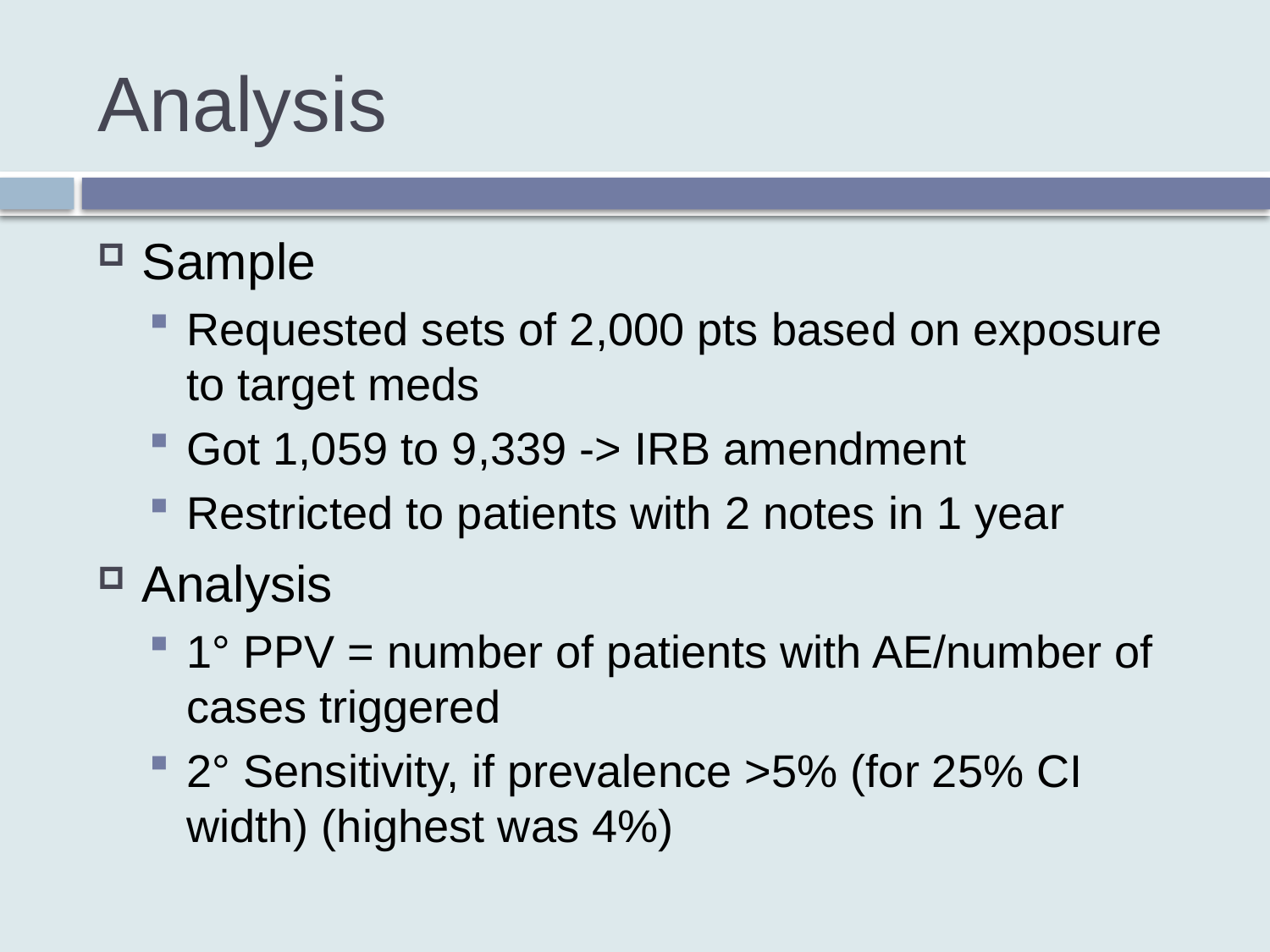

# Analysis
Sample
Requested sets of 2,000 pts based on exposure to target meds
Got 1,059 to 9,339 -> IRB amendment
Restricted to patients with 2 notes in 1 year
Analysis
1° PPV = number of patients with AE/number of cases triggered
2° Sensitivity, if prevalence >5% (for 25% CI width) (highest was 4%)